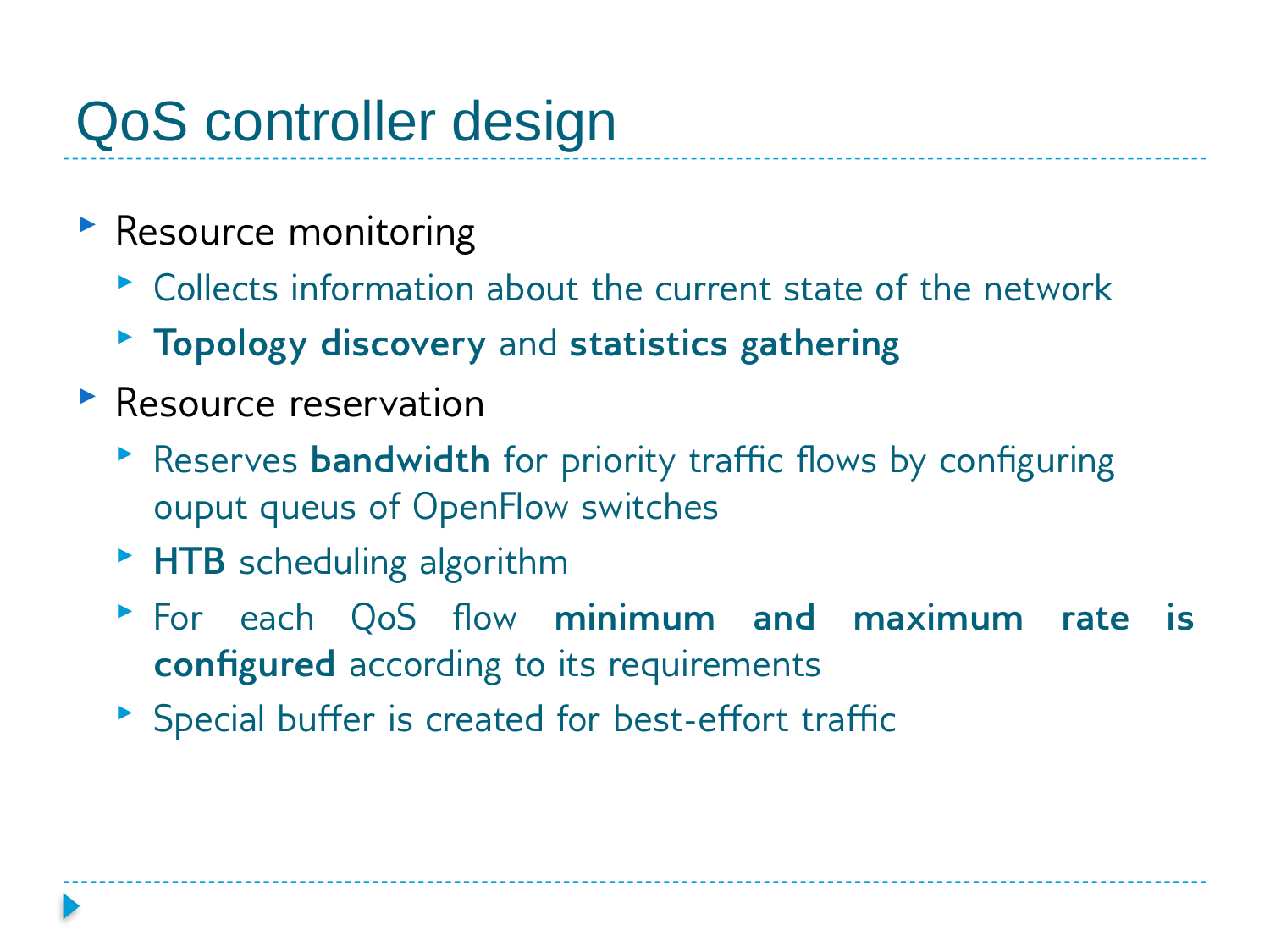

# QoS controller design
Resource monitoring
Collects information about the current state of the network
Topology discovery and statistics gathering
Resource reservation
Reserves bandwidth for priority traffic flows by configuring ouput queus of OpenFlow switches
HTB scheduling algorithm
For each QoS flow minimum and maximum rate is configured according to its requirements
Special buffer is created for best-effort traffic